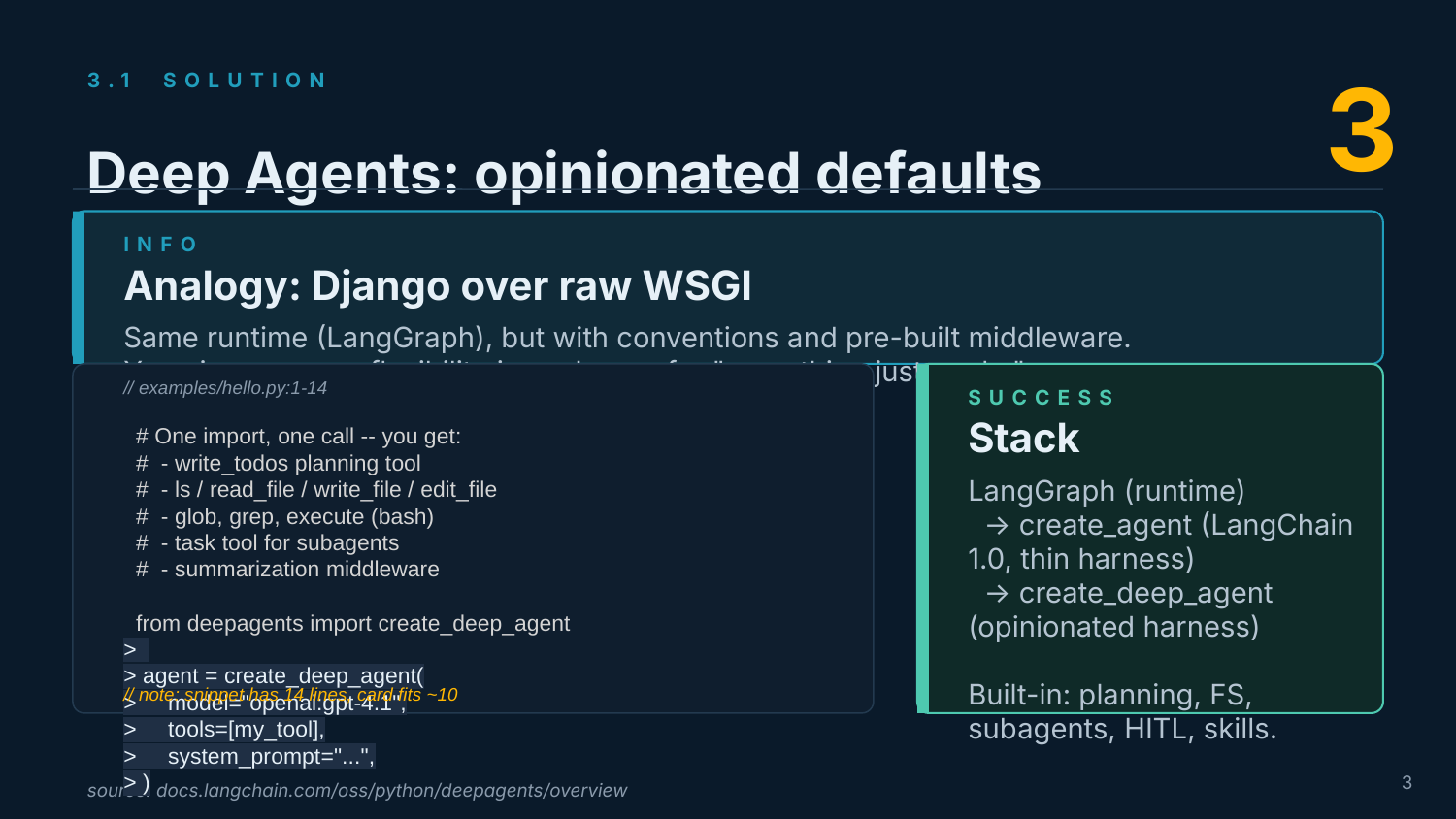

3
3.1  SOLUTION
Deep Agents: opinionated defaults

INFO
Analogy: Django over raw WSGI
Same runtime (LangGraph), but with conventions and pre-built middleware.
You give up some flexibility in exchange for "everything just works".

// examples/hello.py:1-14
SUCCESS
  # One import, one call -- you get:
  #  - write_todos planning tool
  #  - ls / read_file / write_file / edit_file
  #  - glob, grep, execute (bash)
  #  - task tool for subagents
  #  - summarization middleware

  from deepagents import create_deep_agent
>
> agent = create_deep_agent(
>     model="openai:gpt-4.1",
>     tools=[my_tool],
>     system_prompt="...",
> )

Stack
LangGraph (runtime)
  -> create_agent (LangChain 1.0, thin harness)
  -> create_deep_agent (opinionated harness)

Built-in: planning, FS, subagents, HITL, skills.
// note: snippet has 14 lines, card fits ~10
3
source: docs.langchain.com/oss/python/deepagents/overview